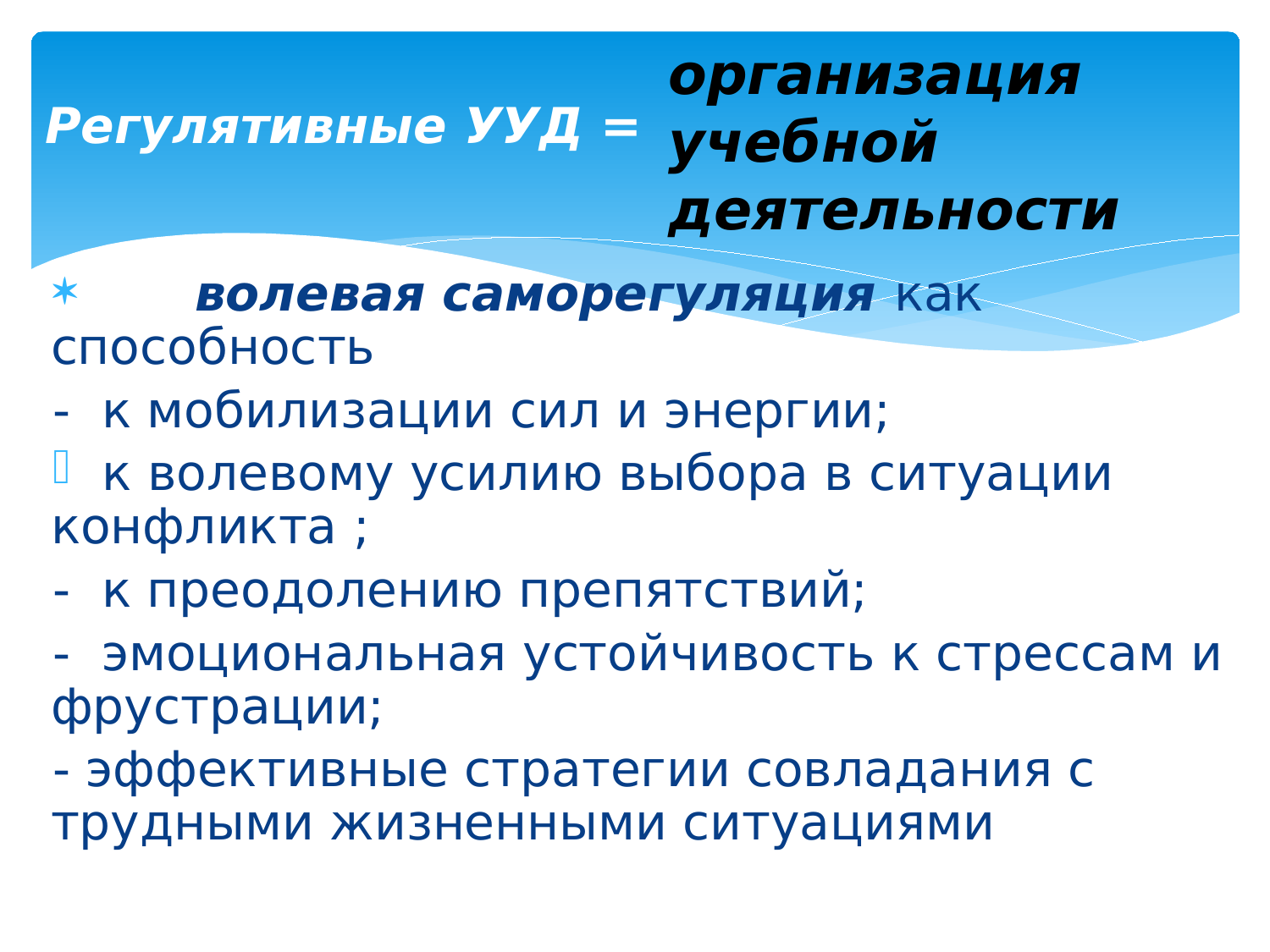

# Регулятивные УУД =
организация учебной деятельности
	 волевая саморегуляция как способность
-  к мобилизации сил и энергии;
  к волевому усилию выбора в ситуации конфликта ;
-  к преодолению препятствий;
-  эмоциональная устойчивость к стрессам и фрустрации;
- эффективные стратегии совладания с трудными жизненными ситуациями